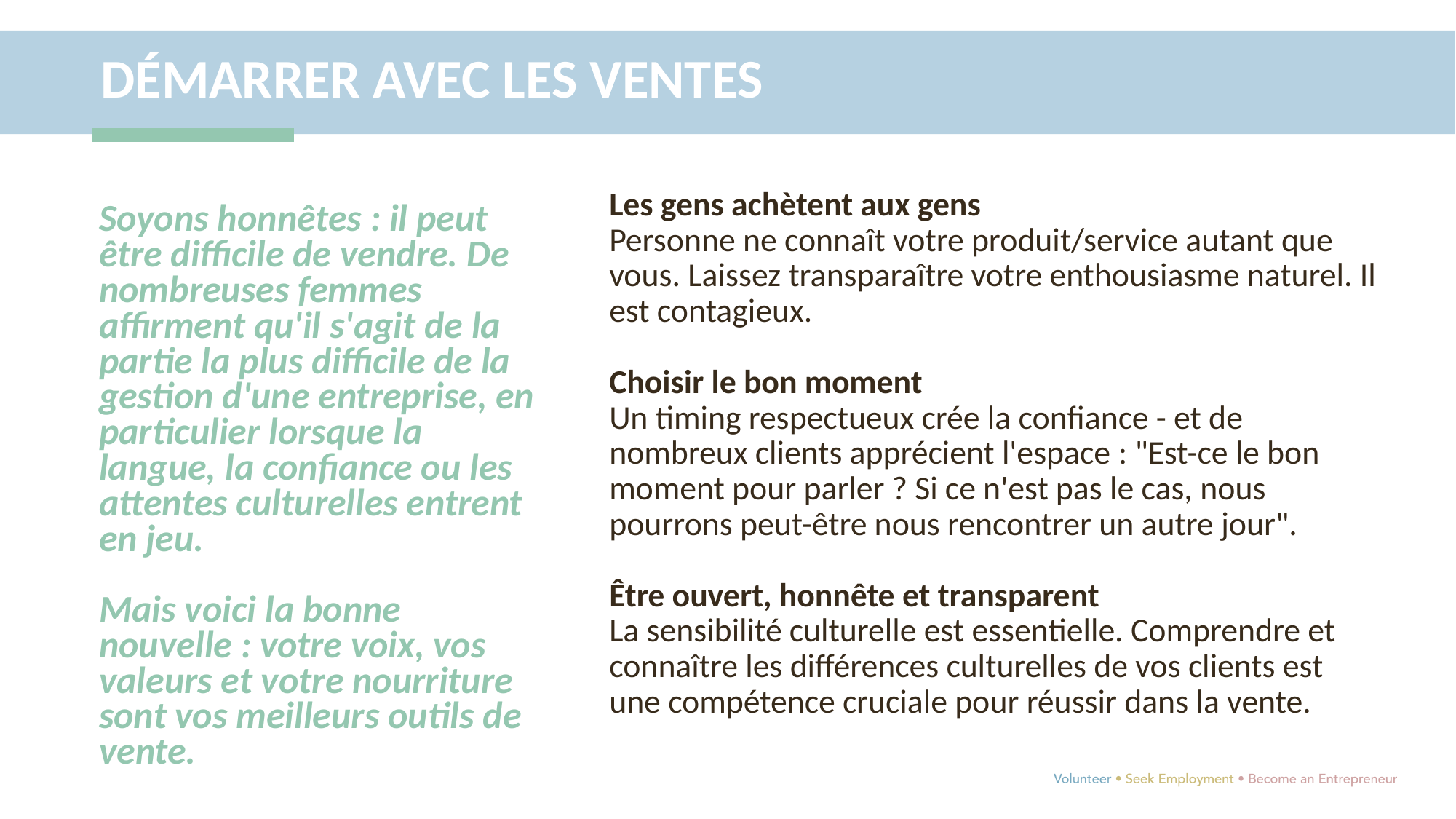

DÉMARRER AVEC LES VENTES
Les gens achètent aux gens
Personne ne connaît votre produit/service autant que vous. Laissez transparaître votre enthousiasme naturel. Il est contagieux.

Choisir le bon moment
Un timing respectueux crée la confiance - et de nombreux clients apprécient l'espace : "Est-ce le bon moment pour parler ? Si ce n'est pas le cas, nous pourrons peut-être nous rencontrer un autre jour".

Être ouvert, honnête et transparent
La sensibilité culturelle est essentielle. Comprendre et connaître les différences culturelles de vos clients est une compétence cruciale pour réussir dans la vente.

Soyons honnêtes : il peut être difficile de vendre. De nombreuses femmes affirment qu'il s'agit de la partie la plus difficile de la gestion d'une entreprise, en particulier lorsque la langue, la confiance ou les attentes culturelles entrent en jeu.

Mais voici la bonne nouvelle : votre voix, vos valeurs et votre nourriture sont vos meilleurs outils de vente.